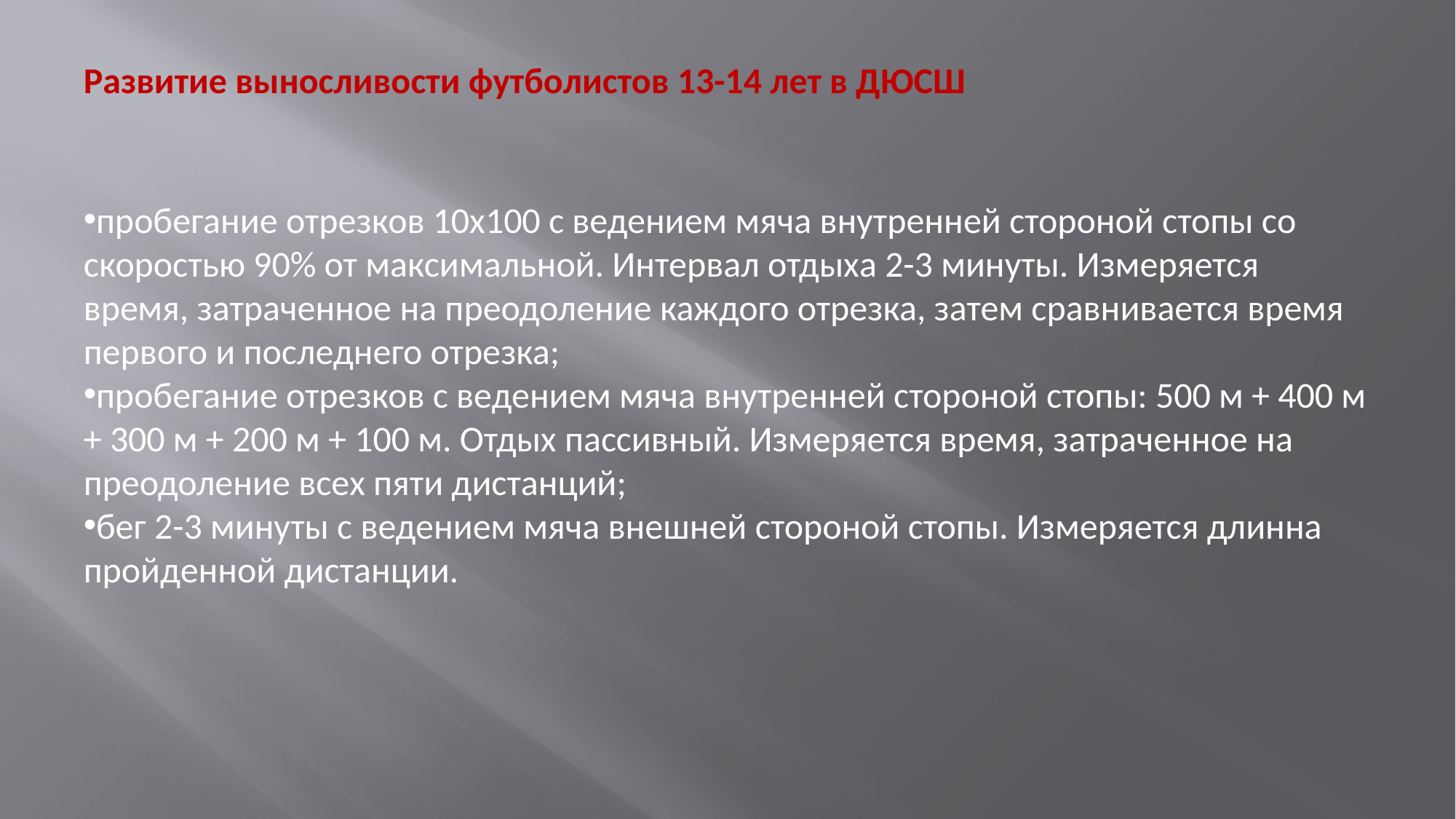

Развитие выносливости футболистов 13-14 лет в ДЮСШ

пробегание отрезков 10х100 с ведением мяча внутренней стороной стопы со скоростью 90% от максимальной. Интервал отдыха 2-3 минуты. Измеряется время, затраченное на преодоление каждого отрезка, затем сравнивается время первого и последнего отрезка;
пробегание отрезков с ведением мяча внутренней стороной стопы: 500 м + 400 м + 300 м + 200 м + 100 м. Отдых пассивный. Измеряется время, затраченное на преодоление всех пяти дистанций;
бег 2-3 минуты с ведением мяча внешней стороной стопы. Измеряется длинна пройденной дистанции.